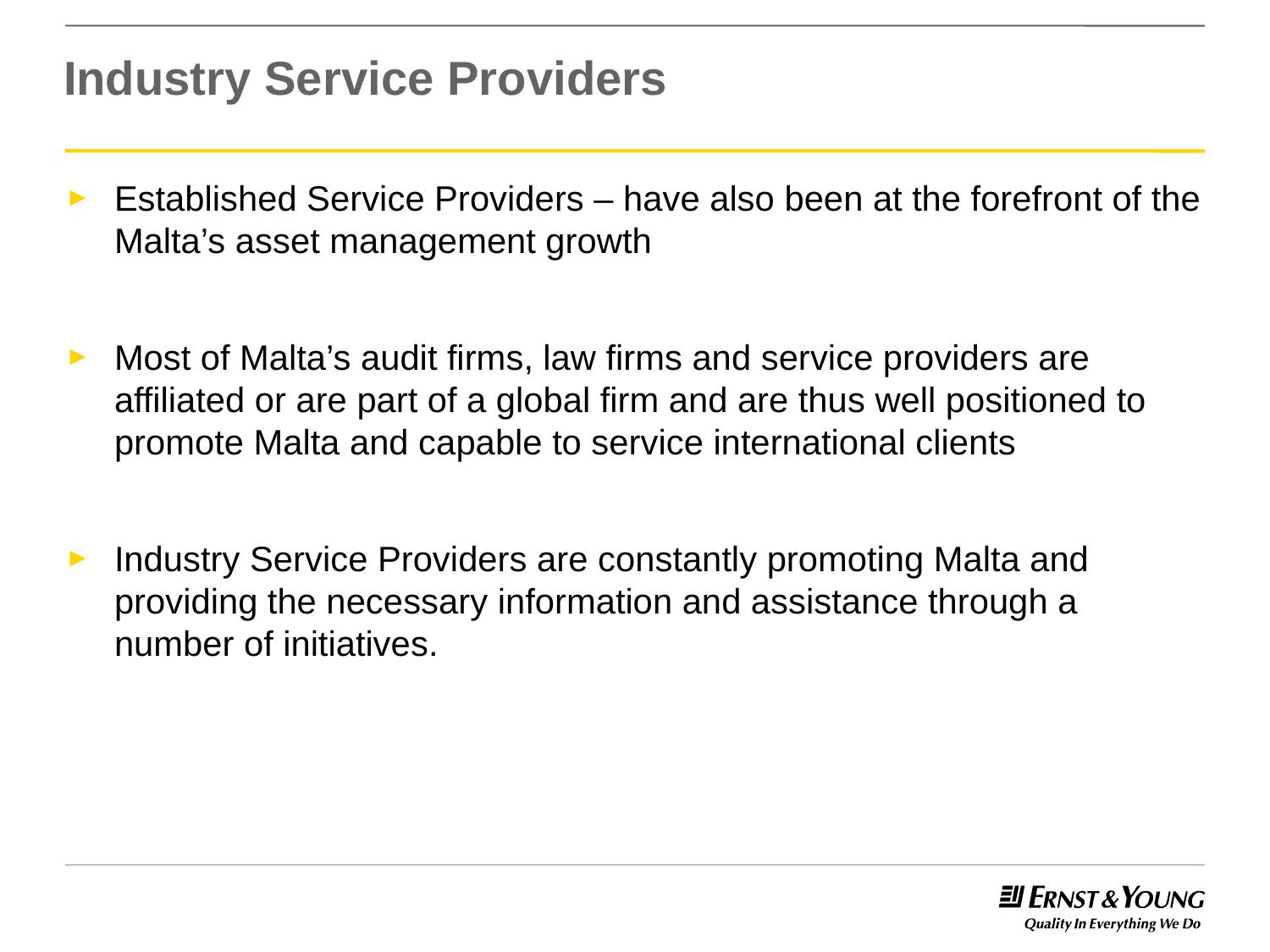

# Industry Service Providers
Established Service Providers – have also been at the forefront of the Malta’s asset management growth

Most of Malta’s audit firms, law firms and service providers are affiliated or are part of a global firm and are thus well positioned to promote Malta and capable to service international clients

Industry Service Providers are constantly promoting Malta and providing the necessary information and assistance through a number of initiatives.